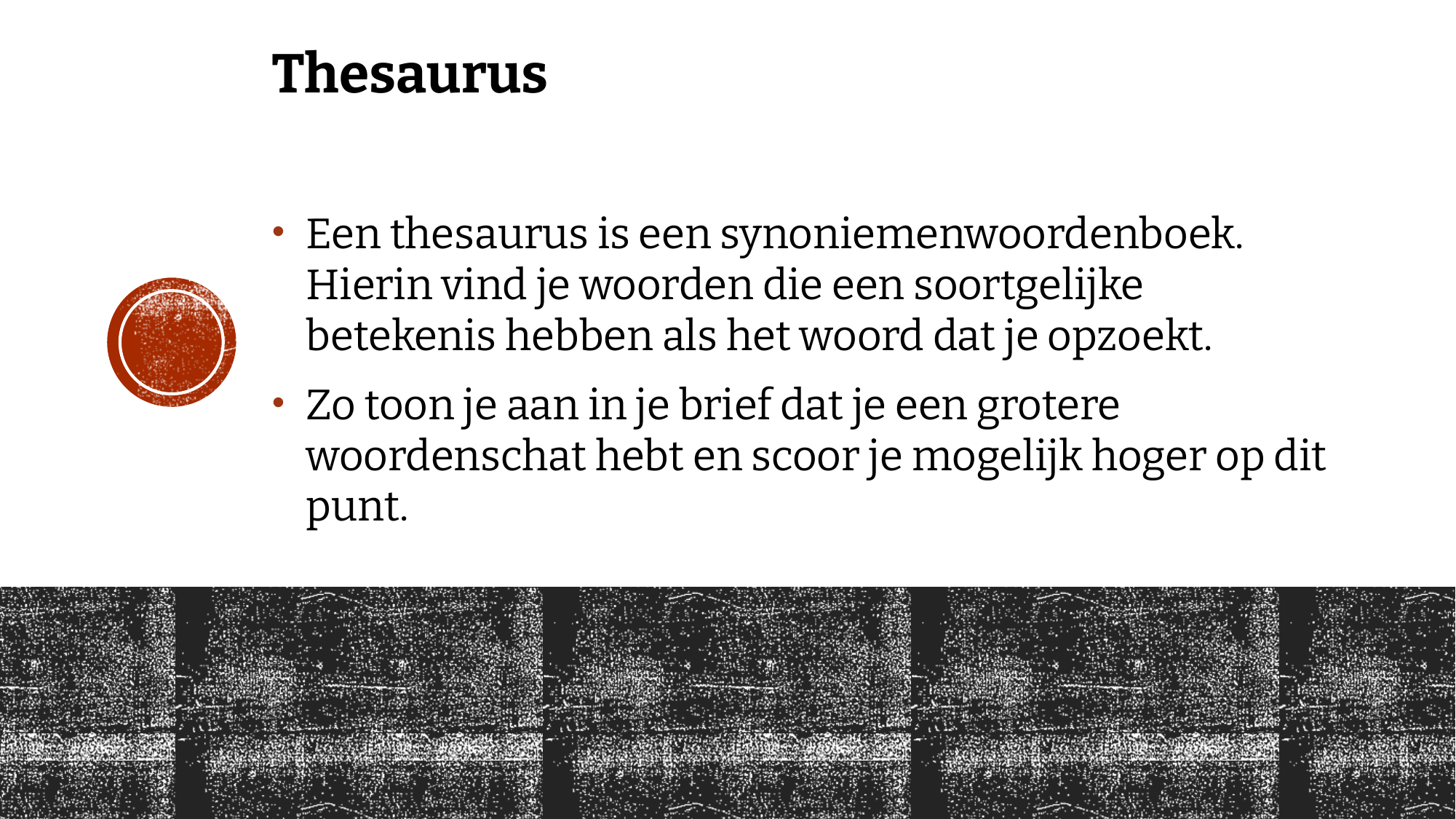

Thesaurus

Een thesaurus is een synoniemenwoordenboek. Hierin vind je woorden die een soortgelijke betekenis hebben als het woord dat je opzoekt.
Zo toon je aan in je brief dat je een grotere woordenschat hebt en scoor je mogelijk hoger op dit punt.